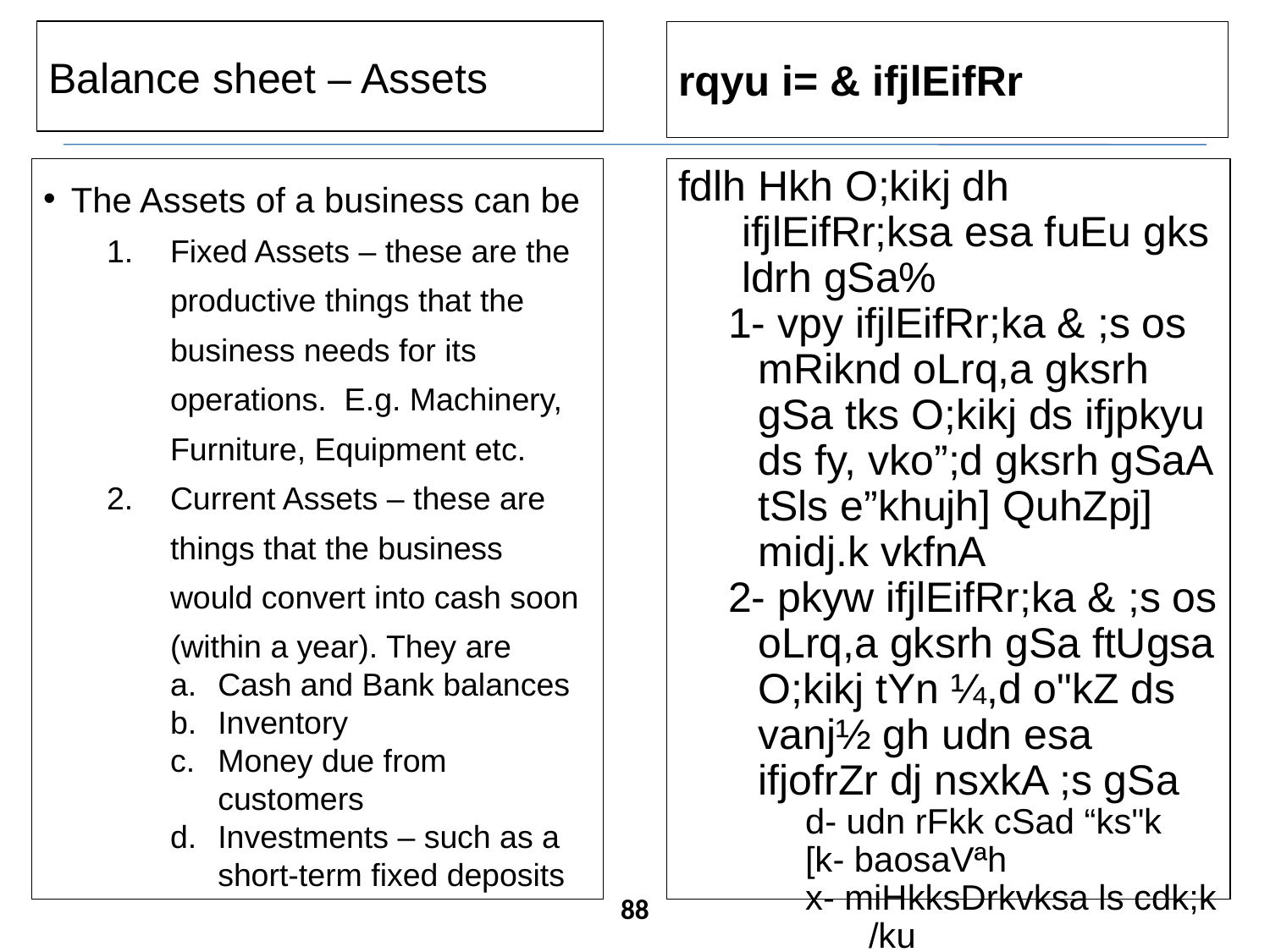

Balance sheet – Assets
rqyu i= & ifjlEifRr
The Assets of a business can be
Fixed Assets – these are the productive things that the business needs for its operations.  E.g. Machinery, Furniture, Equipment etc.
Current Assets – these are things that the business would convert into cash soon (within a year). They are
Cash and Bank balances
Inventory
Money due from customers
Investments – such as a short-term fixed deposits

fdlh Hkh O;kikj dh ifjlEifRr;ksa esa fuEu gks ldrh gSa%
1- vpy ifjlEifRr;ka & ;s os mRiknd oLrq,a gksrh gSa tks O;kikj ds ifjpkyu ds fy, vko”;d gksrh gSaA tSls e”khujh] QuhZpj] midj.k vkfnA
2- pkyw ifjlEifRr;ka & ;s os oLrq,a gksrh gSa ftUgsa O;kikj tYn ¼,d o"kZ ds vanj½ gh udn esa ifjofrZr dj nsxkA ;s gSa
d- udn rFkk cSad “ks"k
[k- baosaVªh
x- miHkksDrkvksa ls cdk;k /ku
?k- fuos”k & tSls fd y?kq vof/k ds lkof/k tek

88